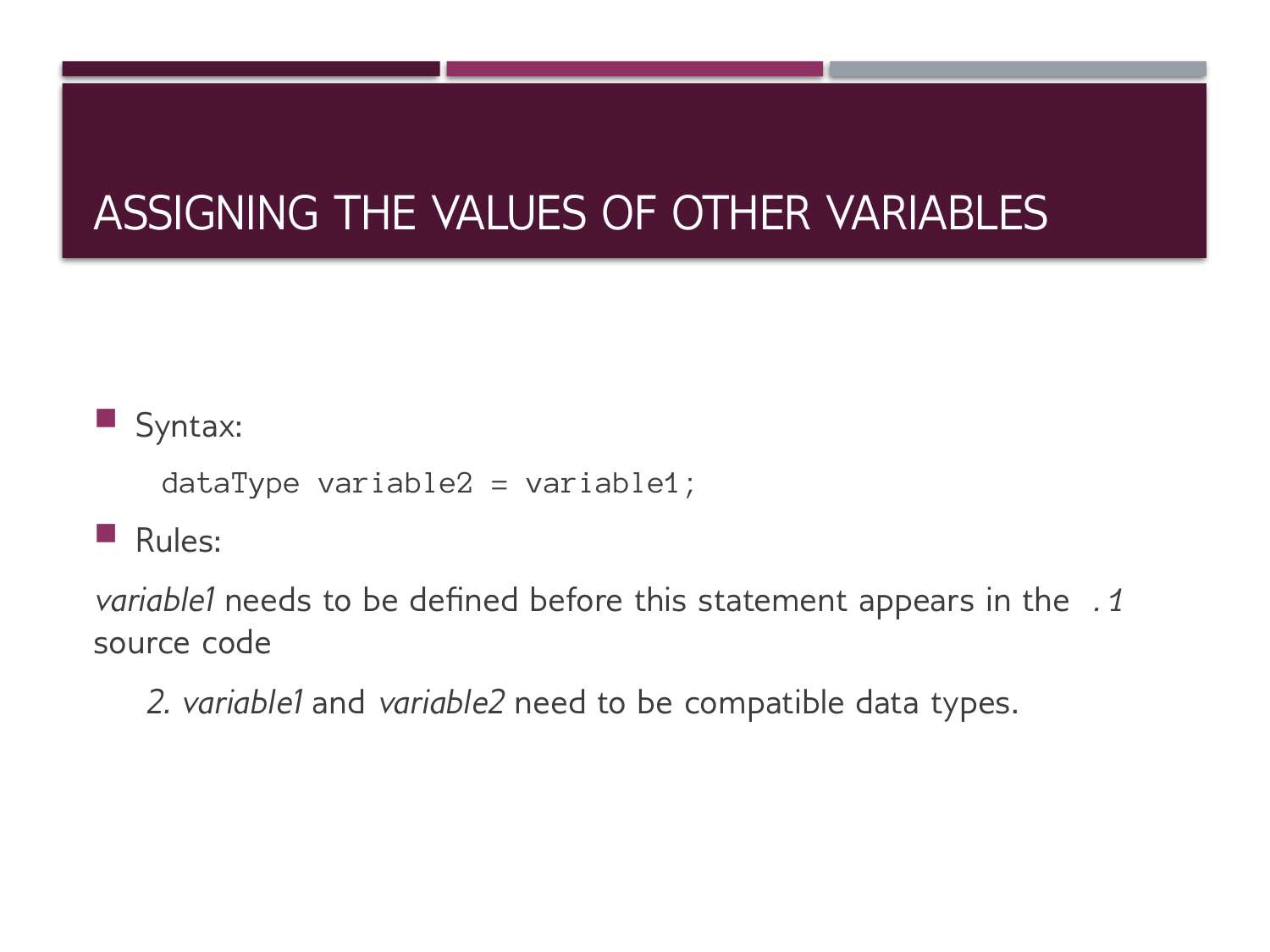

# Assigning the Values of Other Variables
Syntax:
    dataType variable2 = variable1;
Rules:
1. variable1 needs to be defined before this statement appears in the source code
     2. variable1 and variable2 need to be compatible data types.